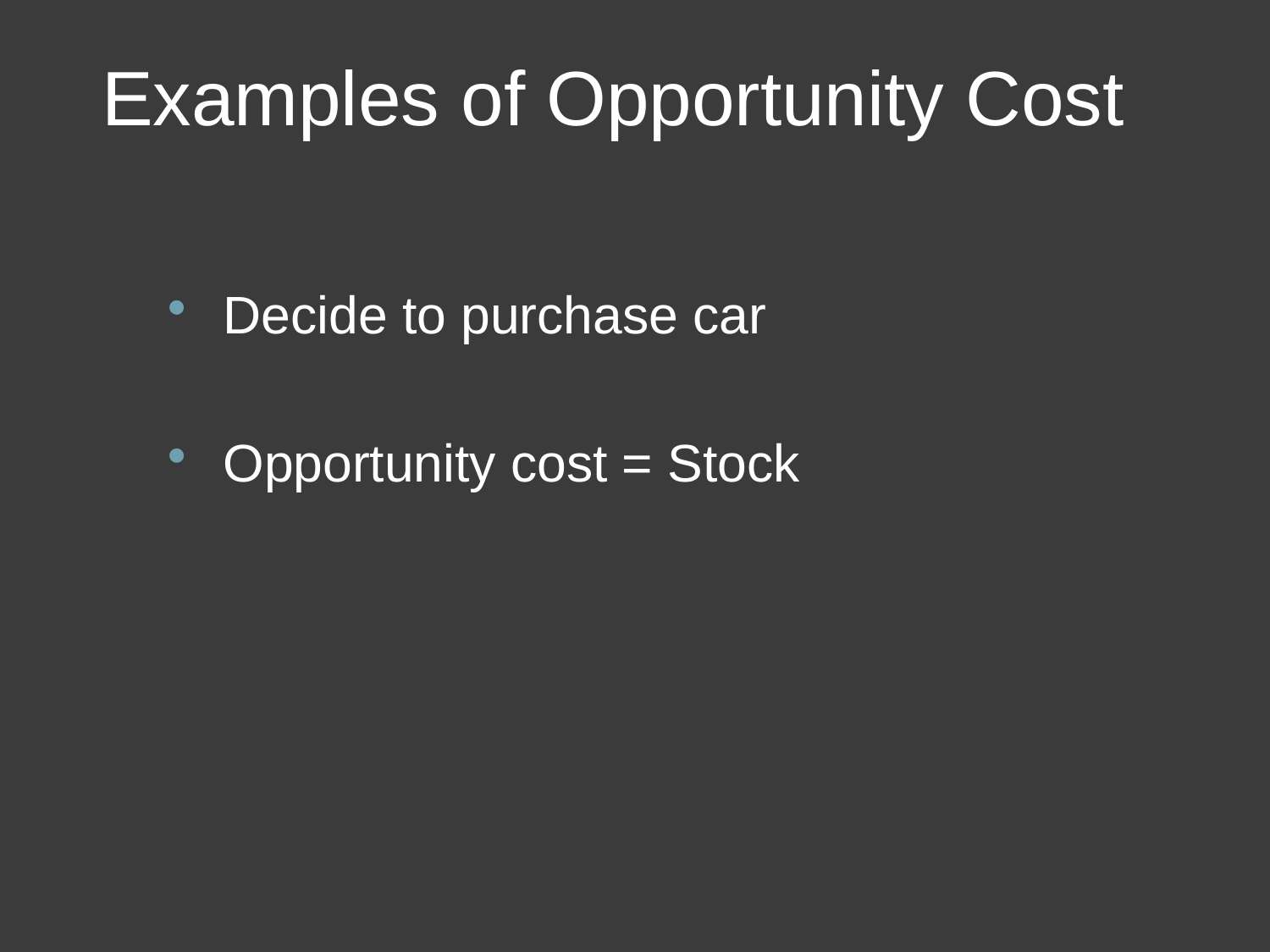

# Examples of Opportunity Cost
Decide to purchase car

Opportunity cost = Stock